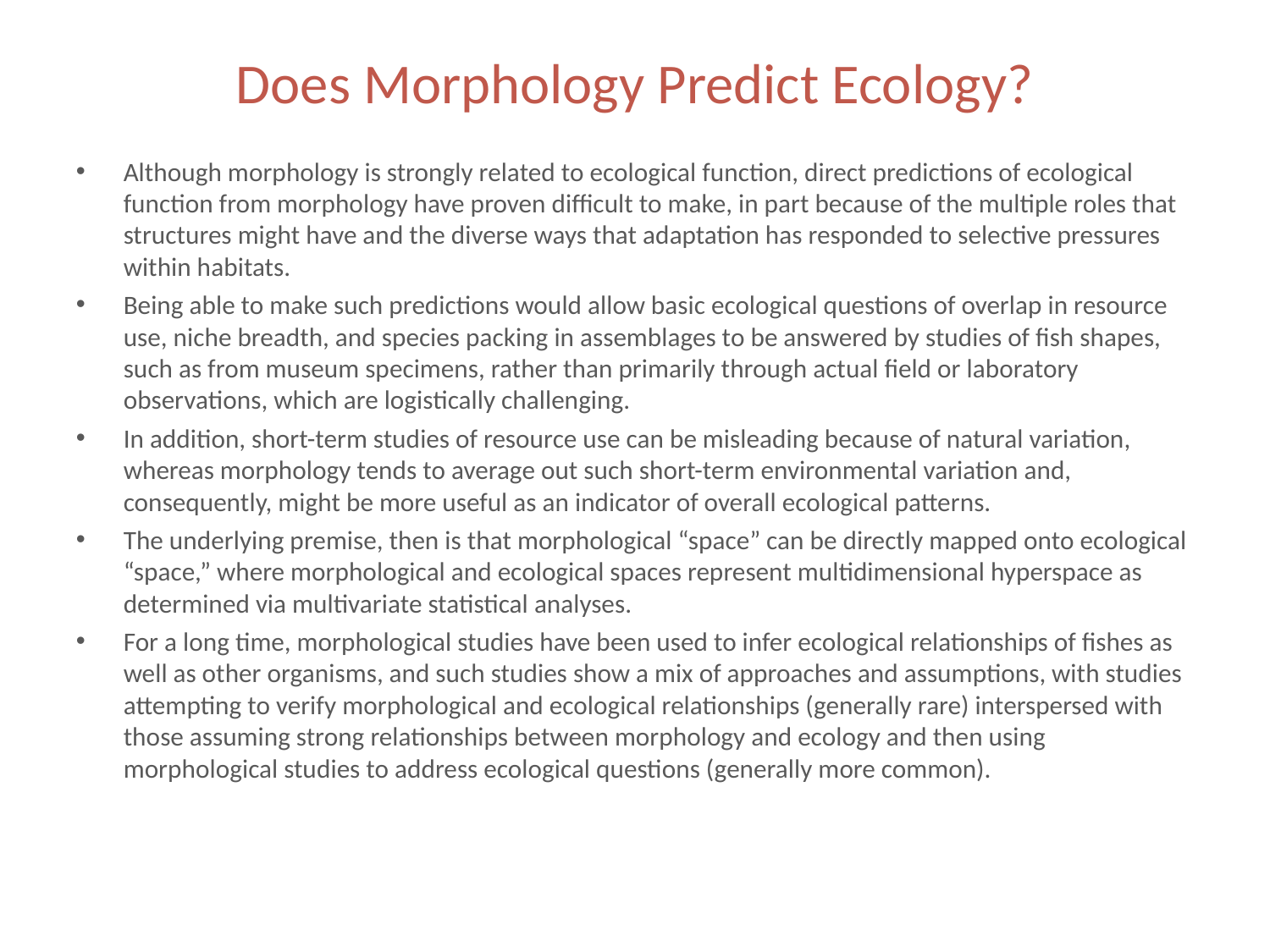

# Does Morphology Predict Ecology?
Although morphology is strongly related to ecological function, direct predictions of ecological function from morphology have proven difficult to make, in part because of the multiple roles that structures might have and the diverse ways that adaptation has responded to selective pressures within habitats.
Being able to make such predictions would allow basic ecological questions of overlap in resource use, niche breadth, and species packing in assemblages to be answered by studies of fish shapes, such as from museum specimens, rather than primarily through actual field or laboratory observations, which are logistically challenging.
In addition, short-term studies of resource use can be misleading because of natural variation, whereas morphology tends to average out such short-term environmental variation and, consequently, might be more useful as an indicator of overall ecological patterns.
The underlying premise, then is that morphological “space” can be directly mapped onto ecological “space,” where morphological and ecological spaces represent multidimensional hyperspace as determined via multivariate statistical analyses.
For a long time, morphological studies have been used to infer ecological relationships of fishes as well as other organisms, and such studies show a mix of approaches and assumptions, with studies attempting to verify morphological and ecological relationships (generally rare) interspersed with those assuming strong relationships between morphology and ecology and then using morphological studies to address ecological questions (generally more common).